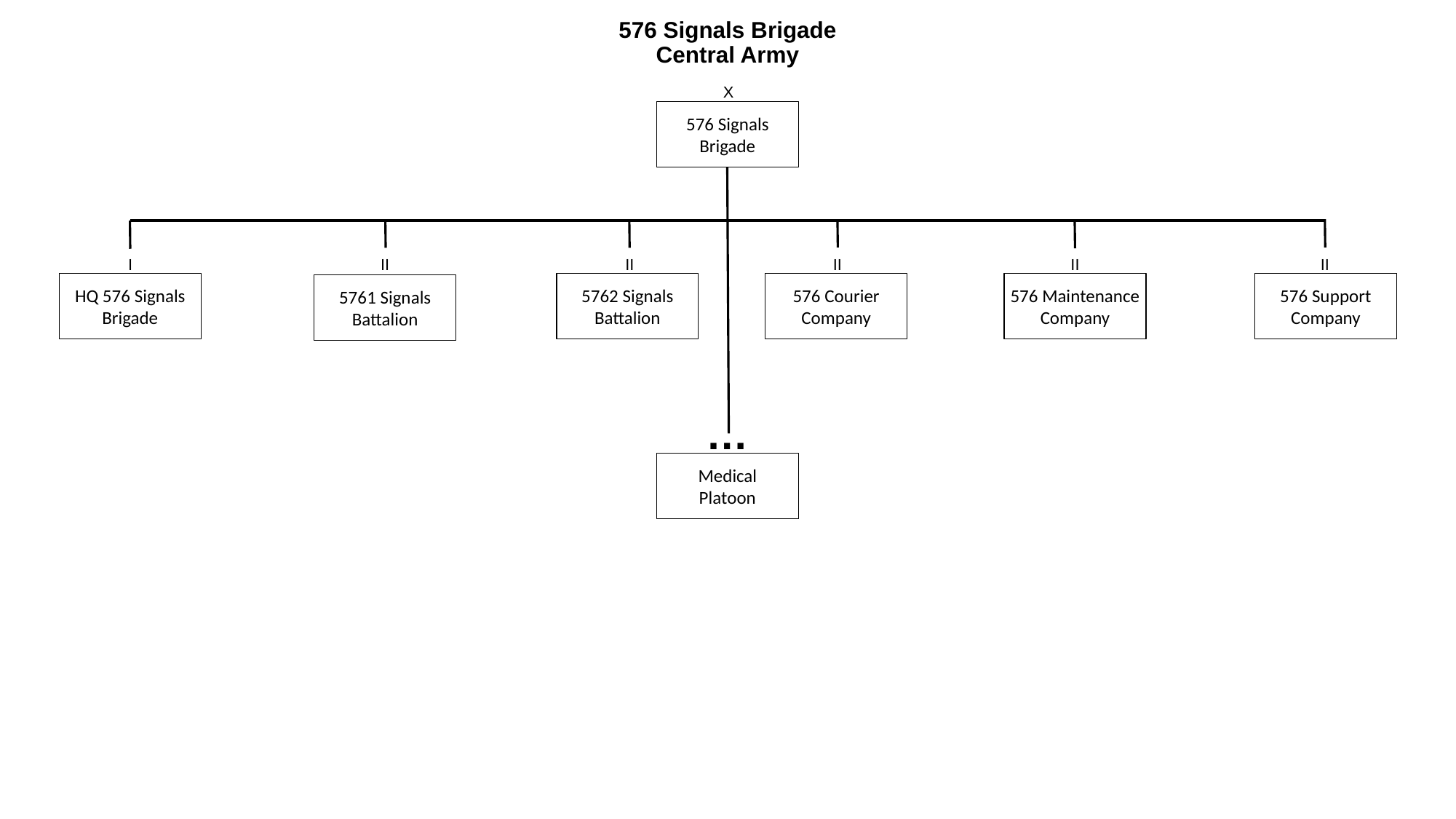

# 576 Signals Brigade Central Army
X
576 Signals
Brigade
I
II
II
II
II
II
HQ 576 Signals
Brigade
5762 Signals
Battalion
576 Courier Company
576 Maintenance Company
576 Support Company
5761 Signals
Battalion
…
Medical
Platoon